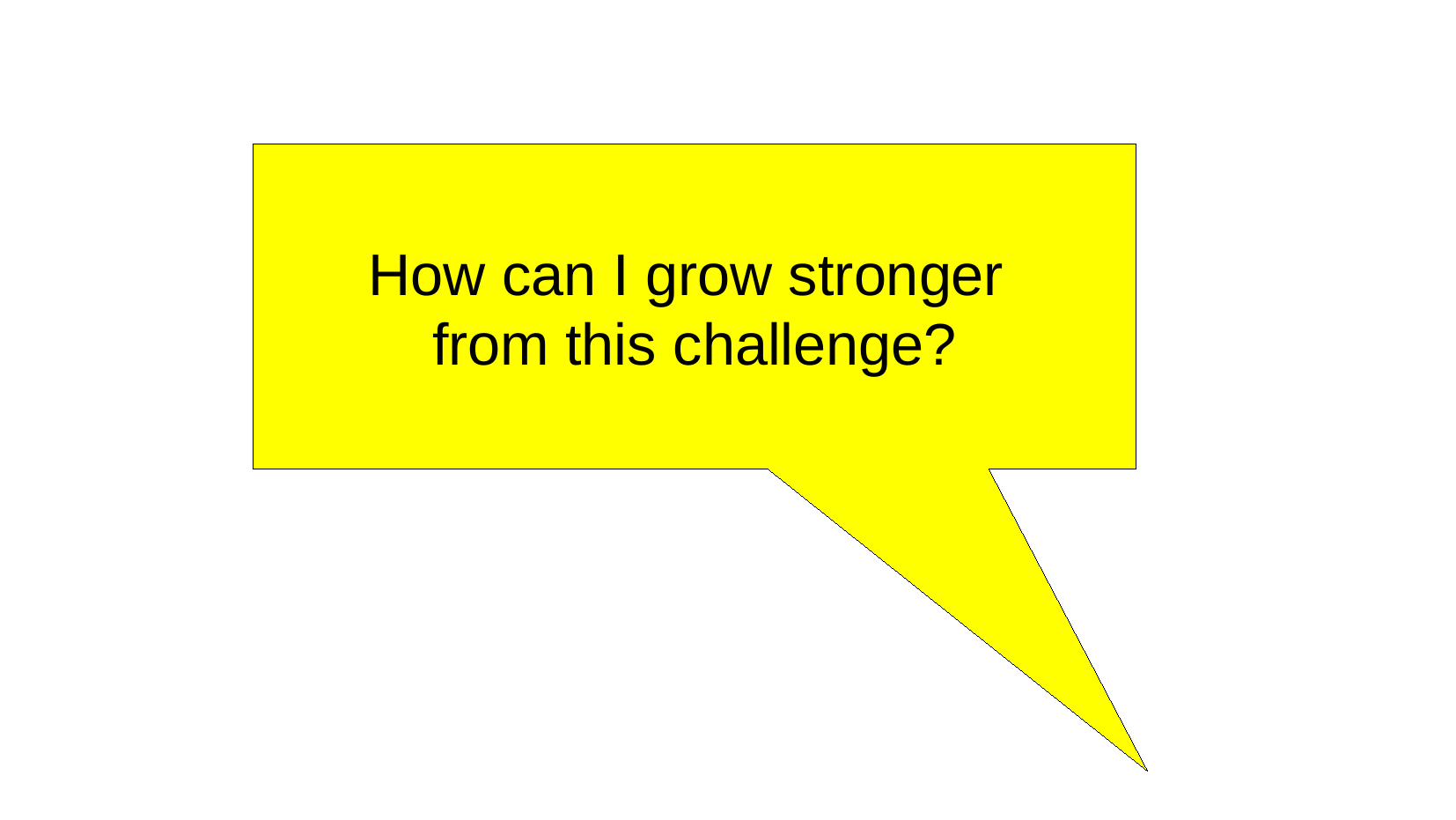

How can I grow stronger
from this challenge?